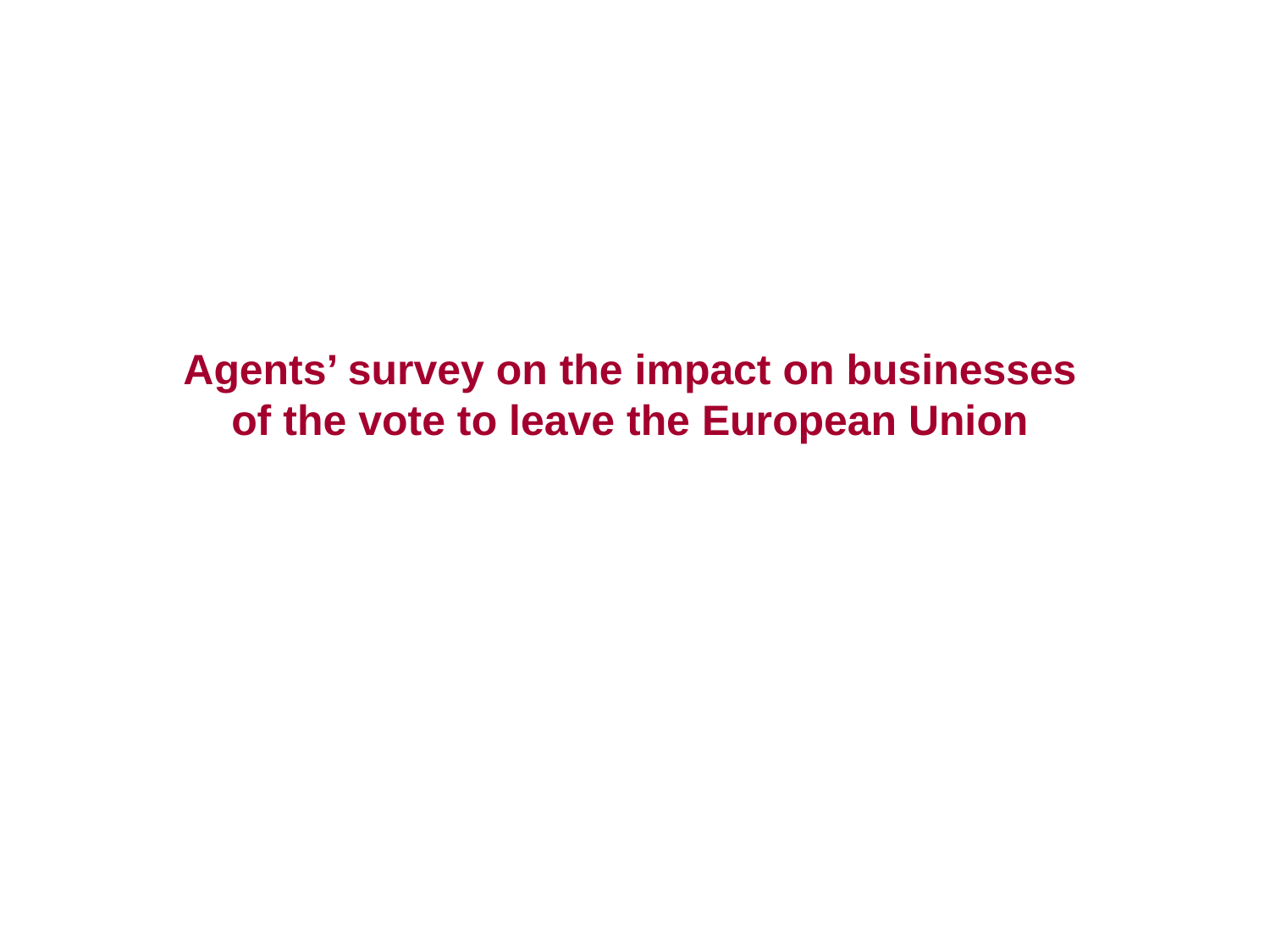

Agents’ survey on the impact on businesses
of the vote to leave the European Union